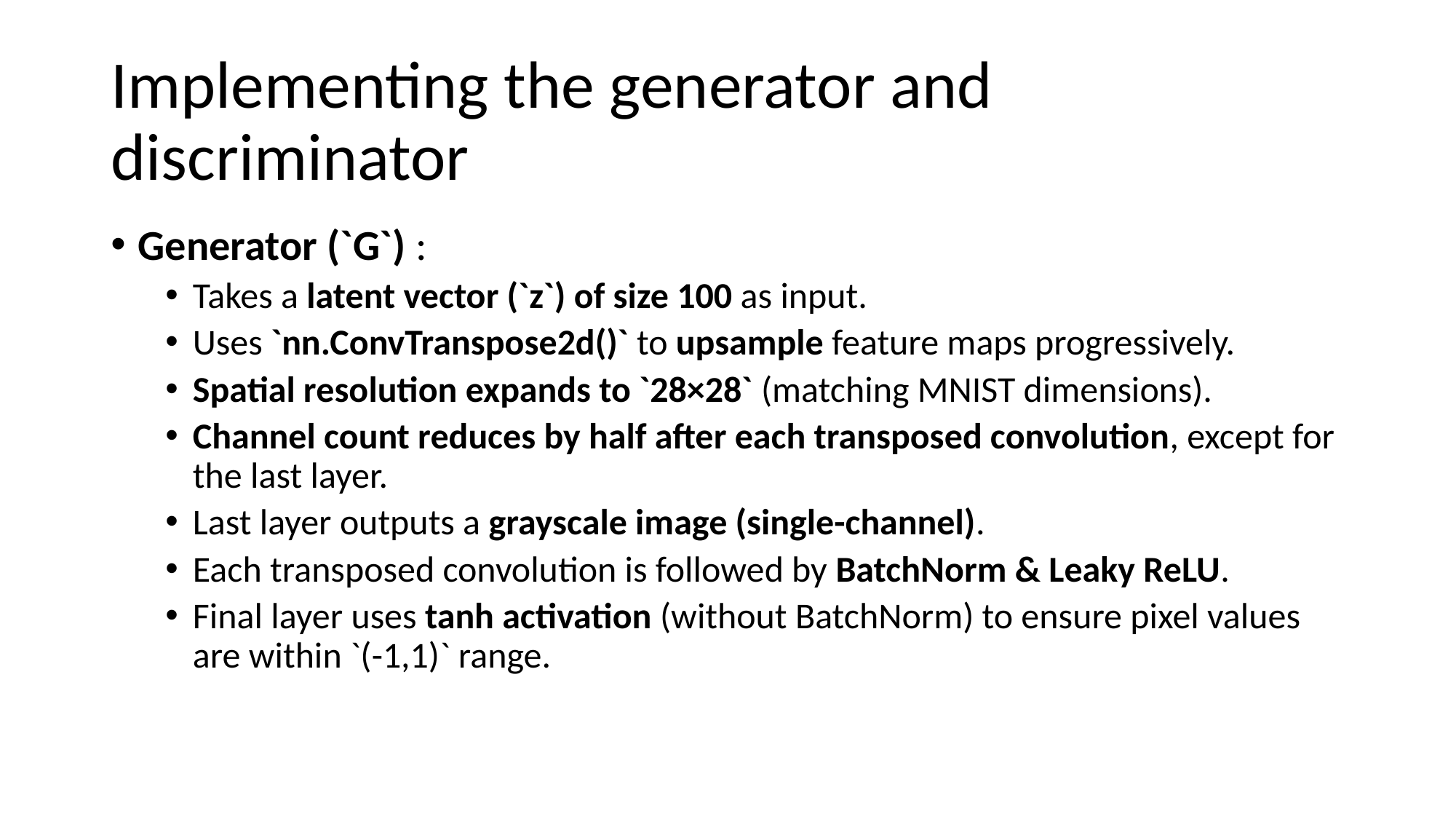

# Implementing the generator and discriminator
Generator (`G`) :
Takes a latent vector (`z`) of size 100 as input.
Uses `nn.ConvTranspose2d()` to upsample feature maps progressively.
Spatial resolution expands to `28×28` (matching MNIST dimensions).
Channel count reduces by half after each transposed convolution, except for the last layer.
Last layer outputs a grayscale image (single-channel).
Each transposed convolution is followed by BatchNorm & Leaky ReLU.
Final layer uses tanh activation (without BatchNorm) to ensure pixel values are within `(-1,1)` range.